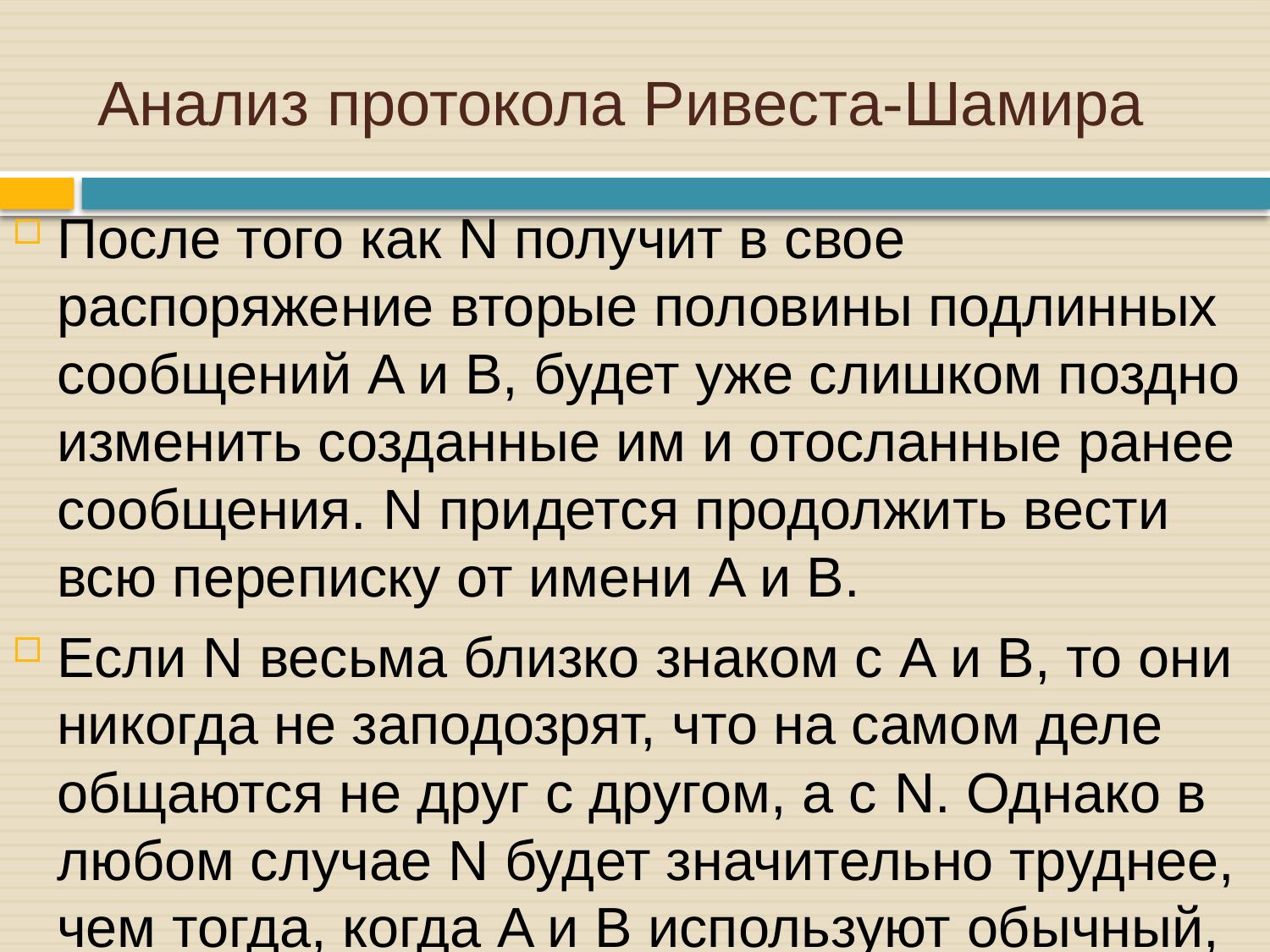

# Анализ протокола Ривеста-Шамира
После того как N получит в свое распоряжение вторые половины подлинных сообщений A и B, будет уже слишком поздно изменить созданные им и отосланные ранее сообщения. N придется продолжить вести всю переписку от имени A и B.
Если N весьма близко знаком с A и B, то они никогда не заподозрят, что на самом деле общаются не друг с другом, а с N. Однако в любом случае N будет значительно труднее, чем тогда, когда A и B используют обычный, а не блокировочный протокол.